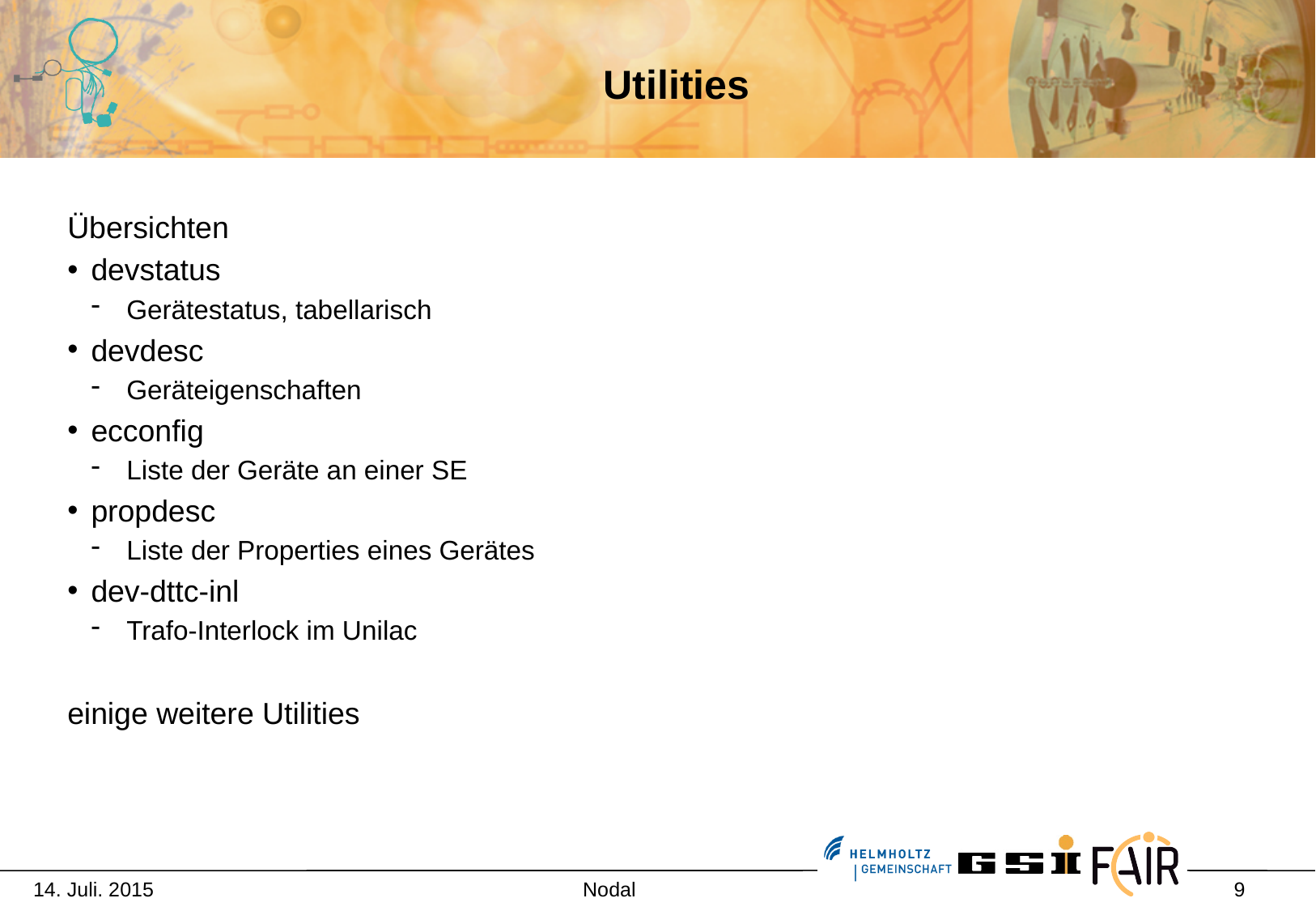

# Utilities
Übersichten
devstatus
Gerätestatus, tabellarisch
devdesc
Geräteigenschaften
ecconfig
Liste der Geräte an einer SE
propdesc
Liste der Properties eines Gerätes
dev-dttc-inl
Trafo-Interlock im Unilac

einige weitere Utilities